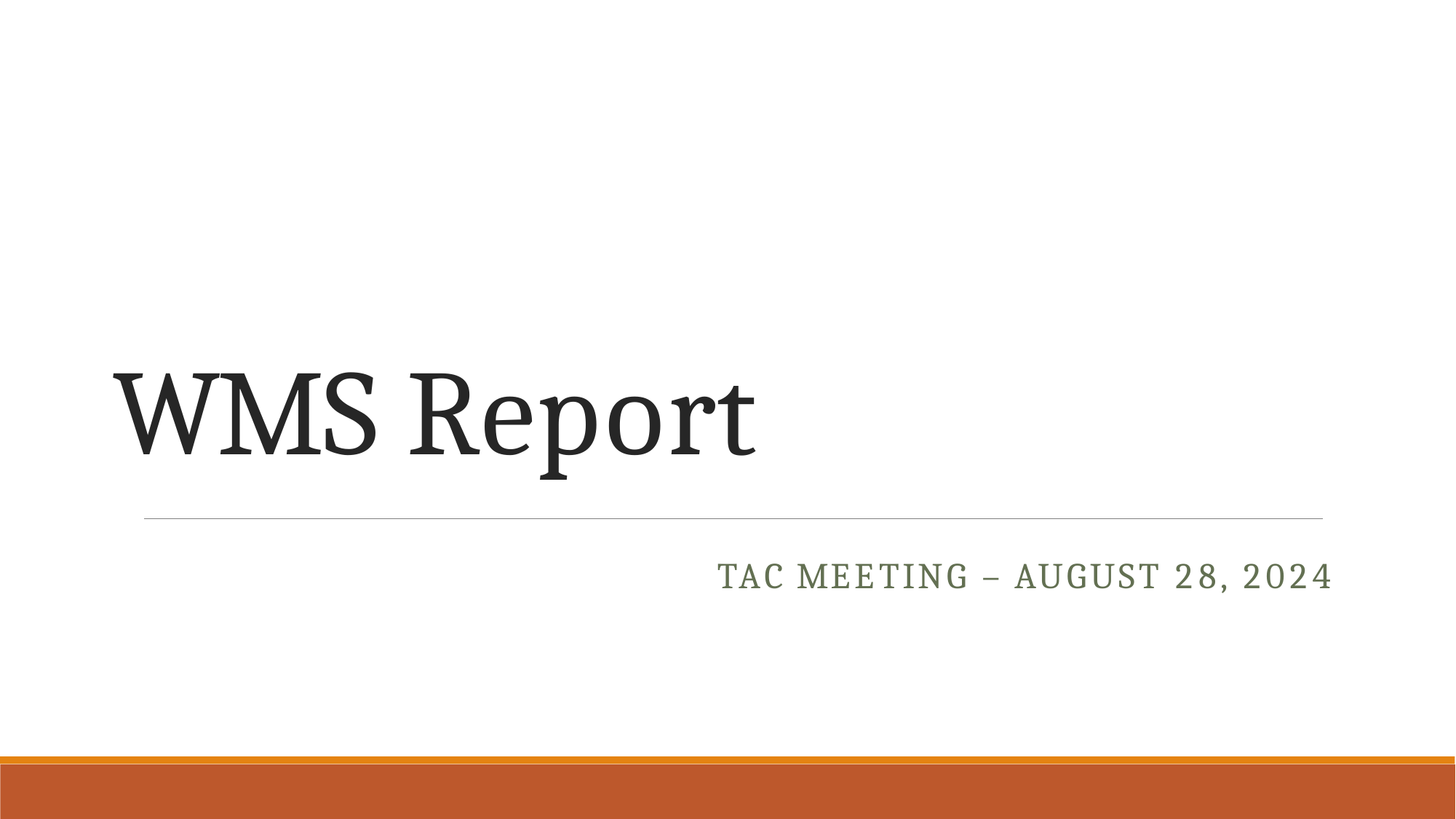

# WMS Report
TAC Meeting – August 28, 2024